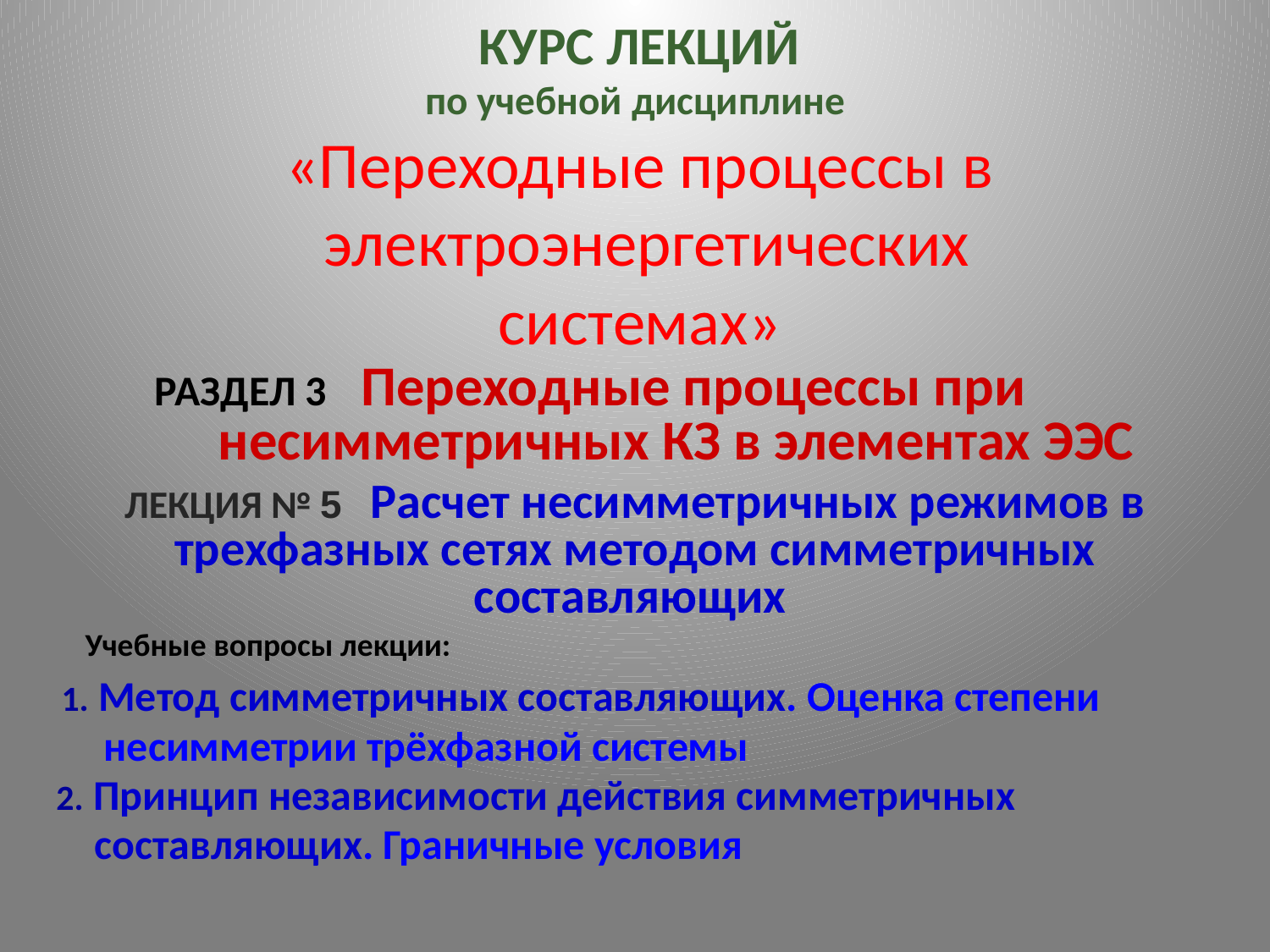

# КУРС ЛЕКЦИЙ по учебной дисциплине «Переходные процессы в электроэнергетических системах»
РАЗДЕЛ 3    Переходные процессы при несимметричных КЗ в элементах ЭЭС
ЛЕКЦИЯ № 5    Расчет несимметричных режимов в трехфазных сетях методом симметричных составляющих
        Учебные вопросы лекции:
   1. Метод симметричных составляющих. Оценка степени
        несимметрии трёхфазной системы
   2. Принцип независимости действия симметричных
       составляющих. Граничные условия